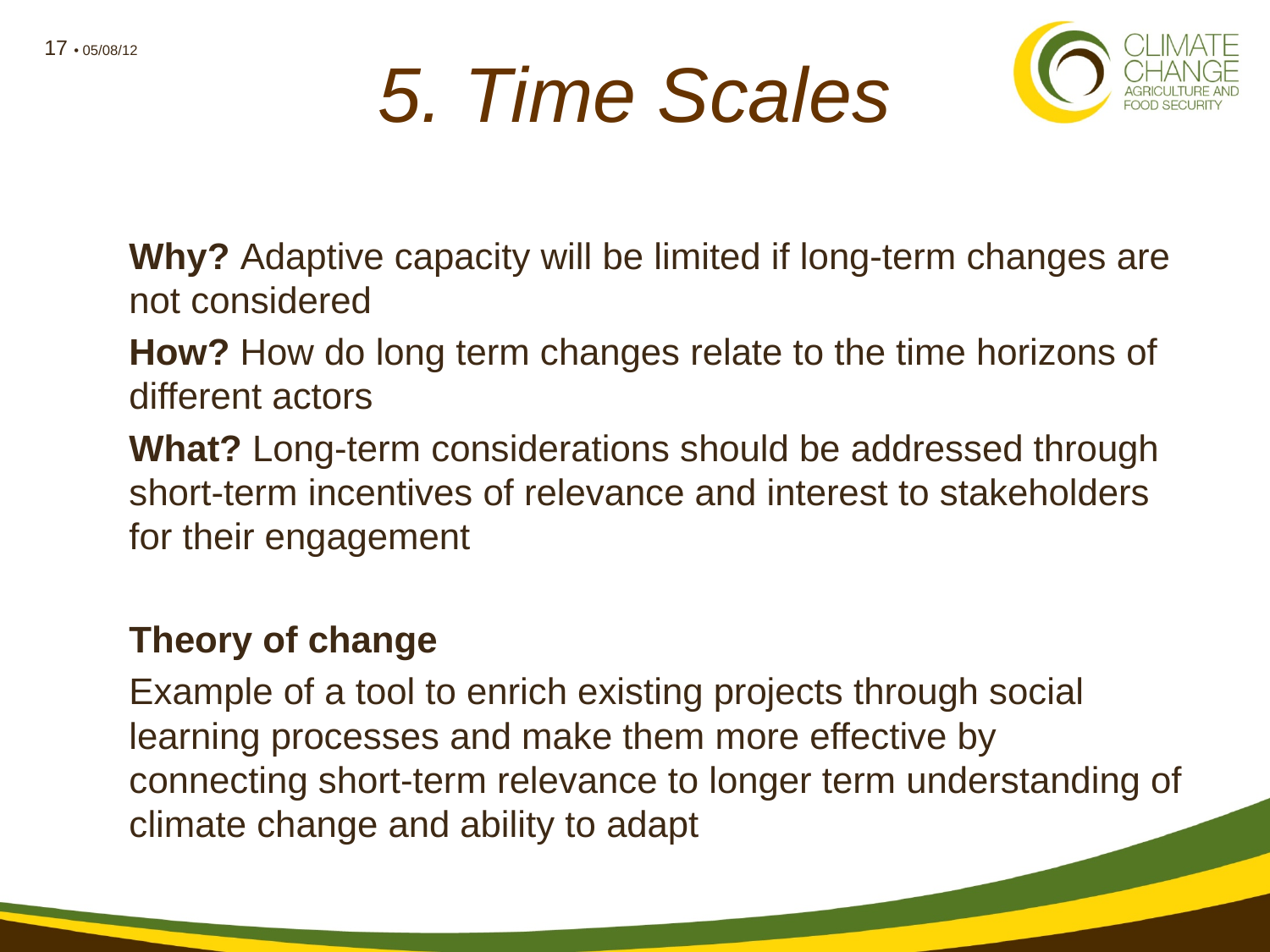

# 5. Time Scales
Why? Adaptive capacity will be limited if long-term changes are not considered
How? How do long term changes relate to the time horizons of different actors
What? Long-term considerations should be addressed through short-term incentives of relevance and interest to stakeholders for their engagement

Theory of change
Example of a tool to enrich existing projects through social learning processes and make them more effective by connecting short-term relevance to longer term understanding of climate change and ability to adapt